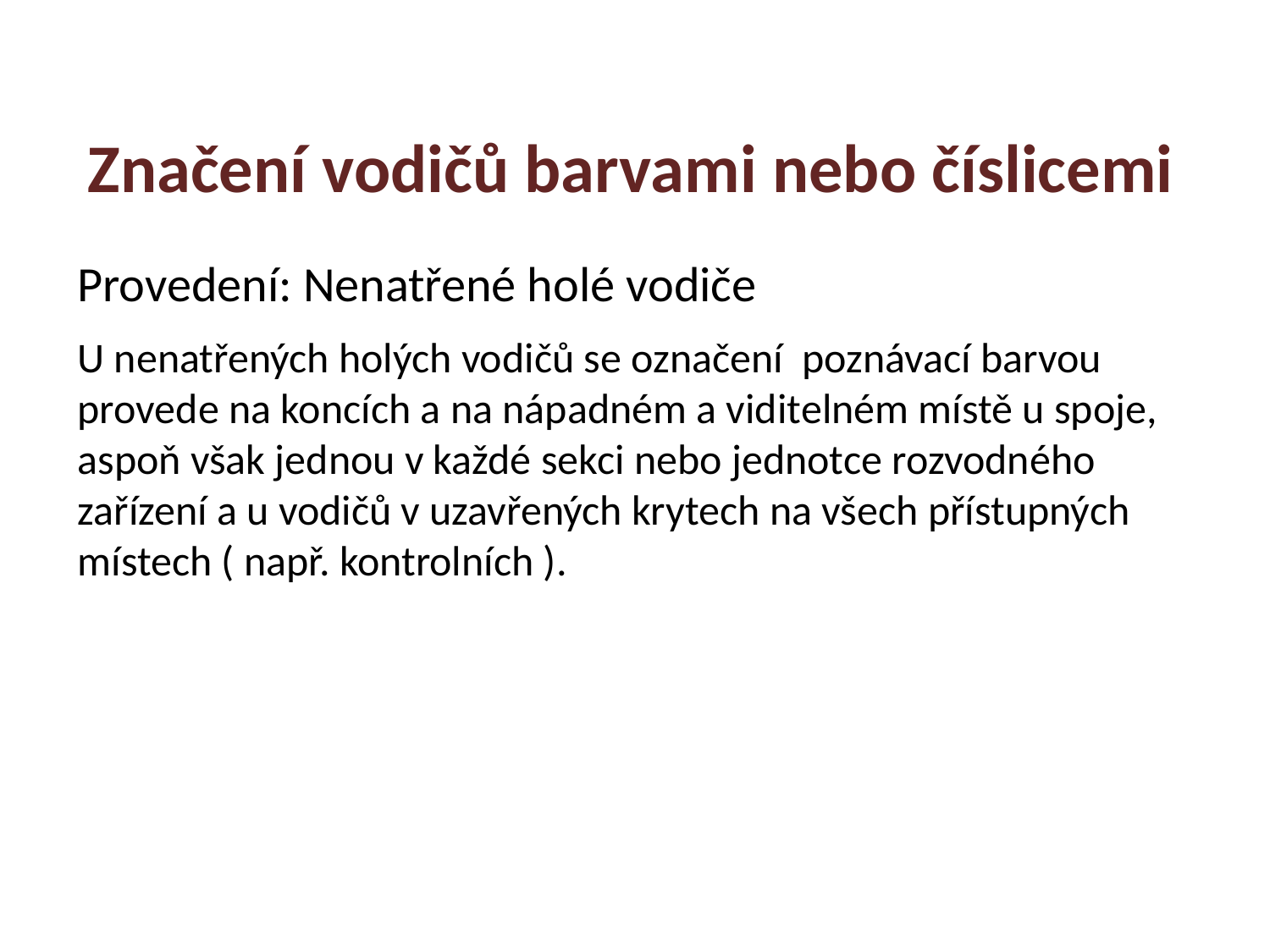

# Značení vodičů barvami nebo číslicemi
Provedení: Nenatřené holé vodiče
U nenatřených holých vodičů se označení  poznávací barvou provede na koncích a na nápadném a viditelném místě u spoje, aspoň však jednou v každé sekci nebo jednotce rozvodného zařízení a u vodičů v uzavřených krytech na všech přístupných místech ( např. kontrolních ).